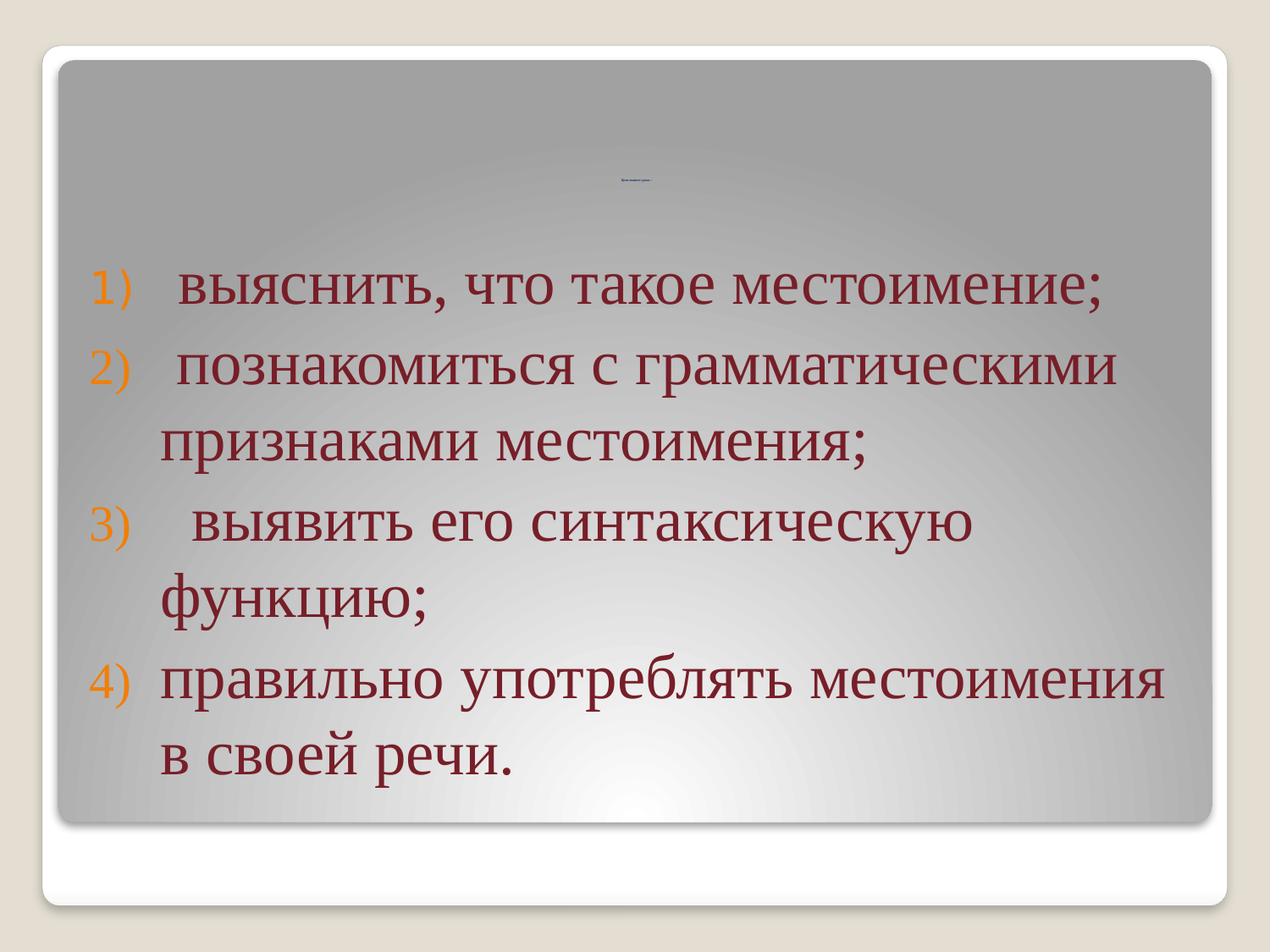

# Цели нашего урока :
 выяснить, что такое местоимение;
 познакомиться с грамматическими признаками местоимения;
  выявить его синтаксическую функцию;
правильно употреблять местоимения в своей речи.